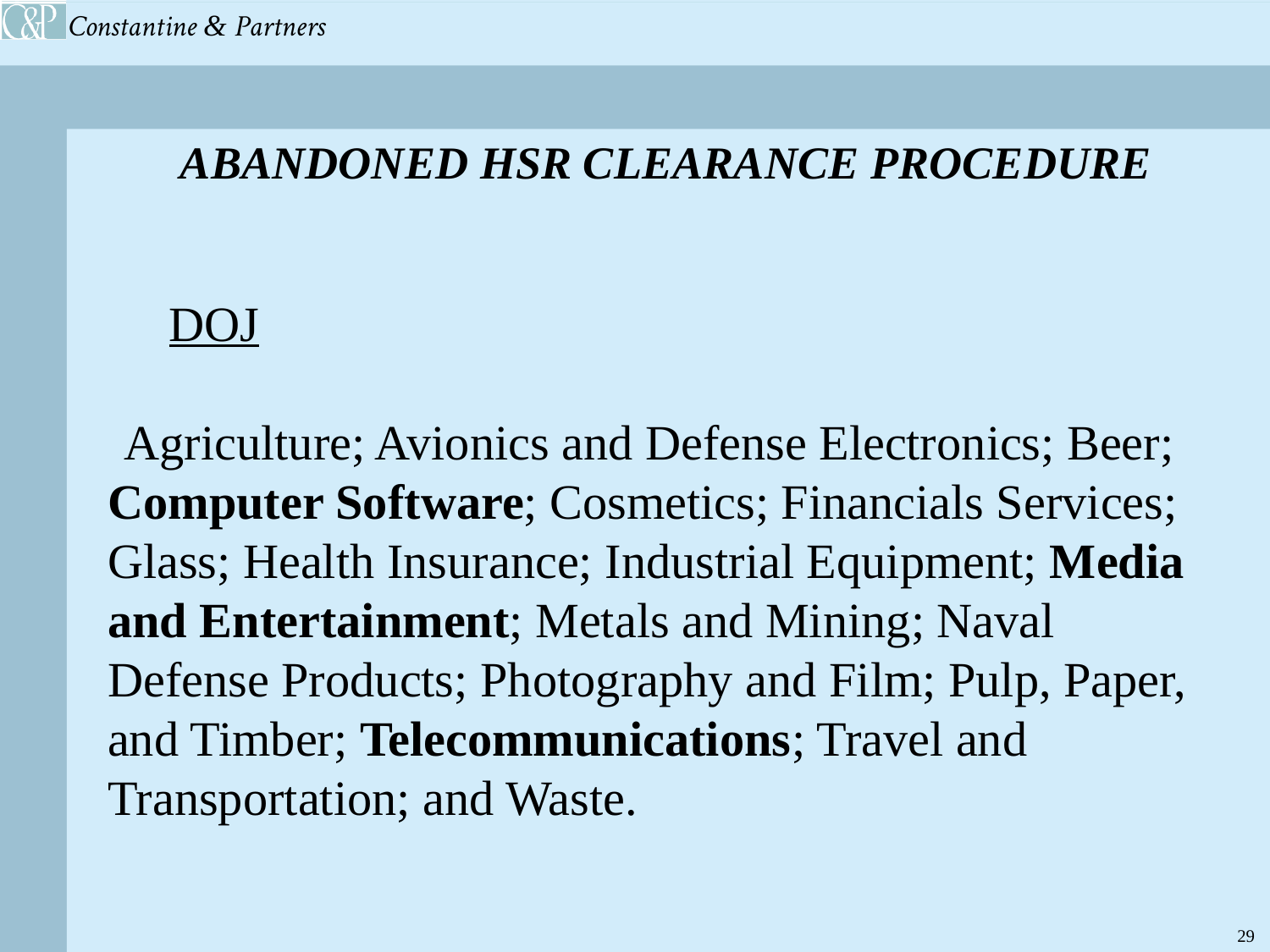

ABANDONED HSR CLEARANCE PROCEDURE

     DOJ

	Agriculture; Avionics and Defense Electronics; Beer; 	Computer Software; Cosmetics; Financials Services; 	Glass; Health Insurance; Industrial Equipment; Media 	and Entertainment; Metals and Mining; Naval 		Defense Products; Photography and Film; Pulp, Paper, 	and Timber; Telecommunications; Travel and 		Transportation; and Waste.